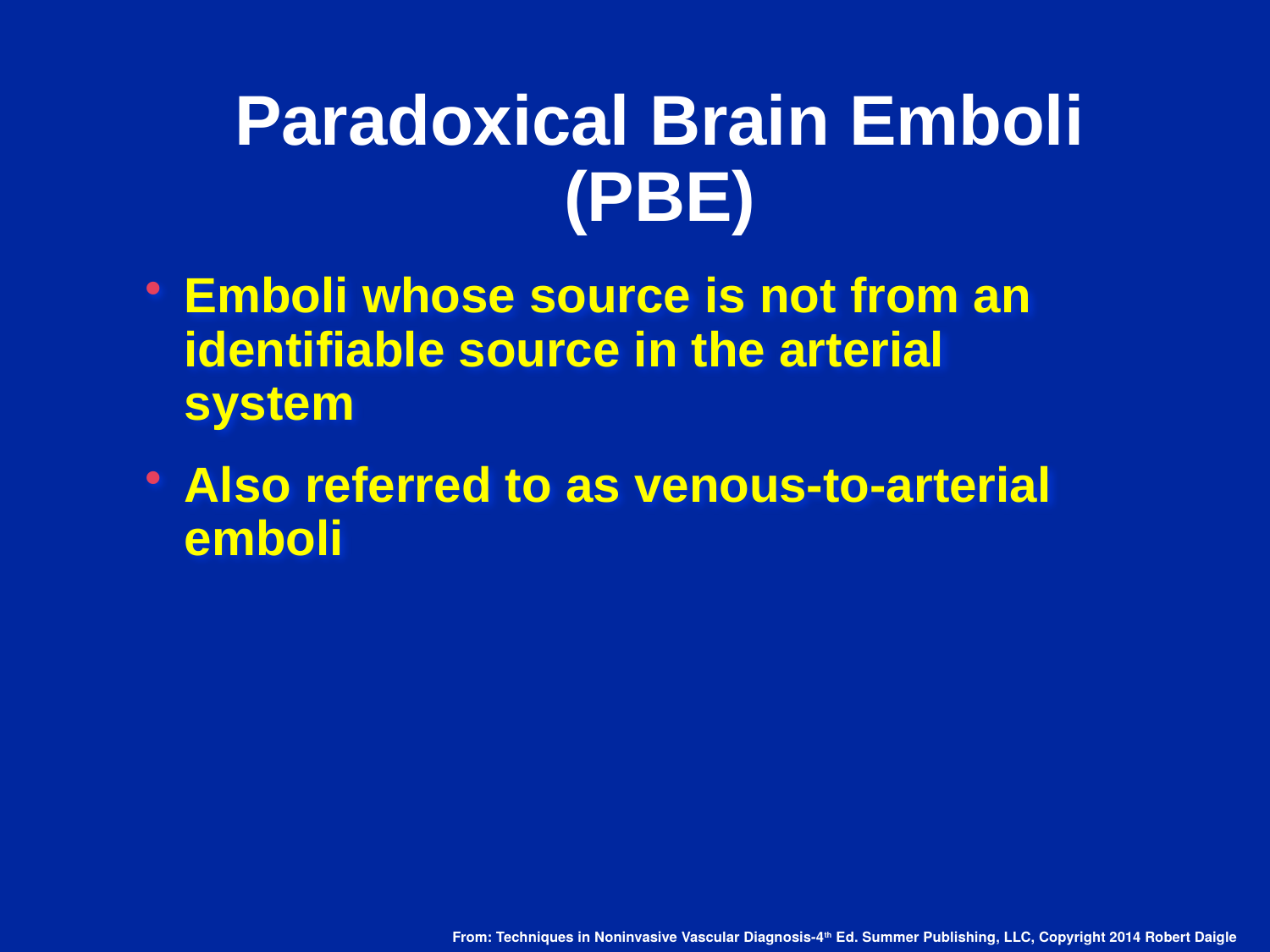

# Paradoxical Brain Emboli (PBE)
Emboli whose source is not from an identifiable source in the arterial system
Also referred to as venous-to-arterial emboli